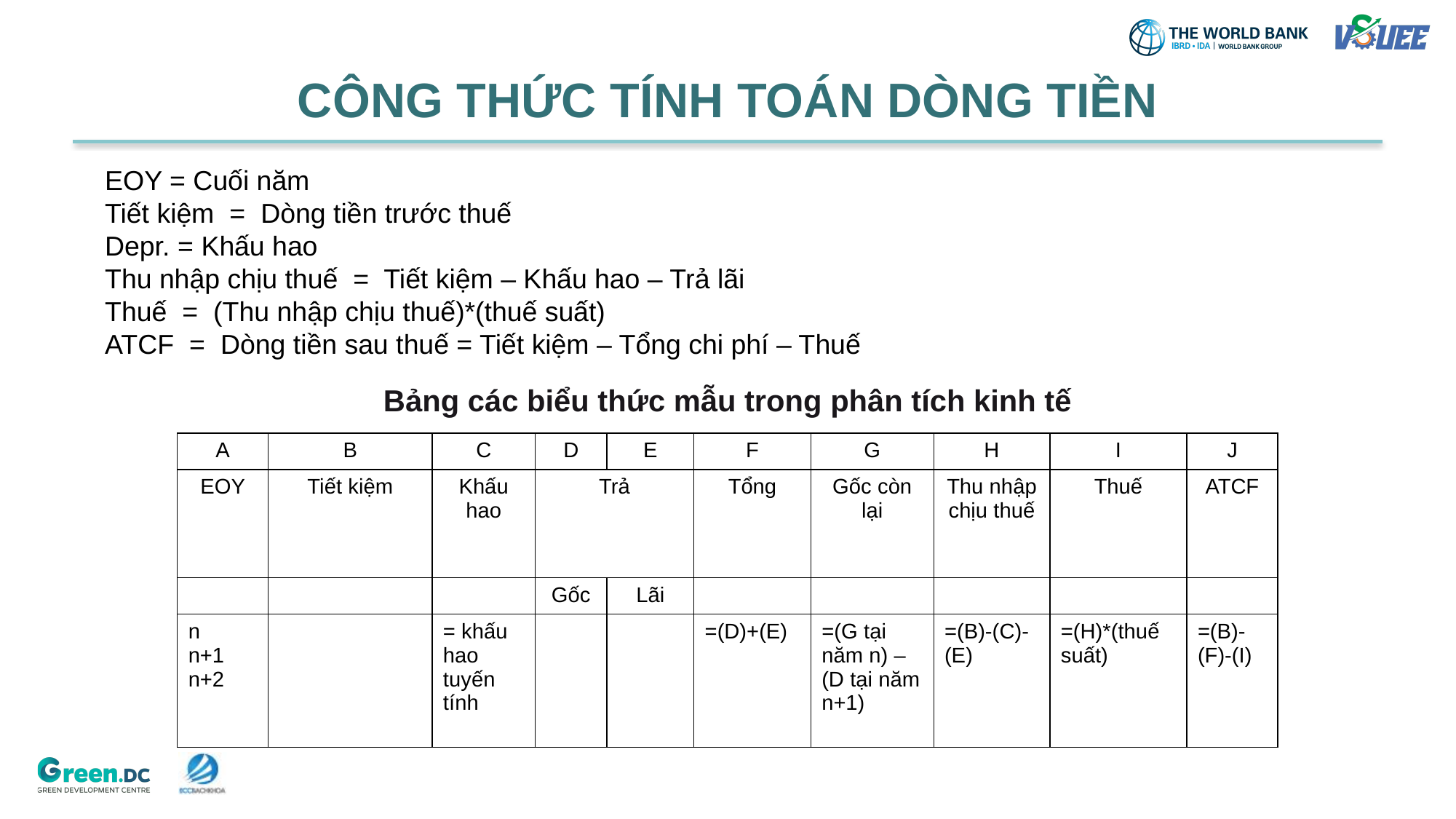

# CÔNG THỨC TÍNH TOÁN DÒNG TIỀN
EOY = Cuối năm
Tiết kiệm  =  Dòng tiền trước thuế
Depr. = Khấu hao
Thu nhập chịu thuế  =  Tiết kiệm – Khấu hao – Trả lãi
Thuế  =  (Thu nhập chịu thuế)*(thuế suất)
ATCF  =  Dòng tiền sau thuế = Tiết kiệm – Tổng chi phí – Thuế
Bảng các biểu thức mẫu trong phân tích kinh tế
| A | B | C | D | E | F | G | H | I | J |
| --- | --- | --- | --- | --- | --- | --- | --- | --- | --- |
| EOY | Tiết kiệm | Khấu hao | Trả |  | Tổng | Gốc còn lại | Thu nhập chịu thuế | Thuế | ATCF |
|  |  |  | Gốc | Lãi |  |  |  |  |  |
| n n+1 n+2 |  | = khấu hao tuyến tính |  |  | =(D)+(E) | =(G tại năm n) – (D tại năm n+1) | =(B)-(C)-(E) | =(H)\*(thuế suất) | =(B)-(F)-(I) |